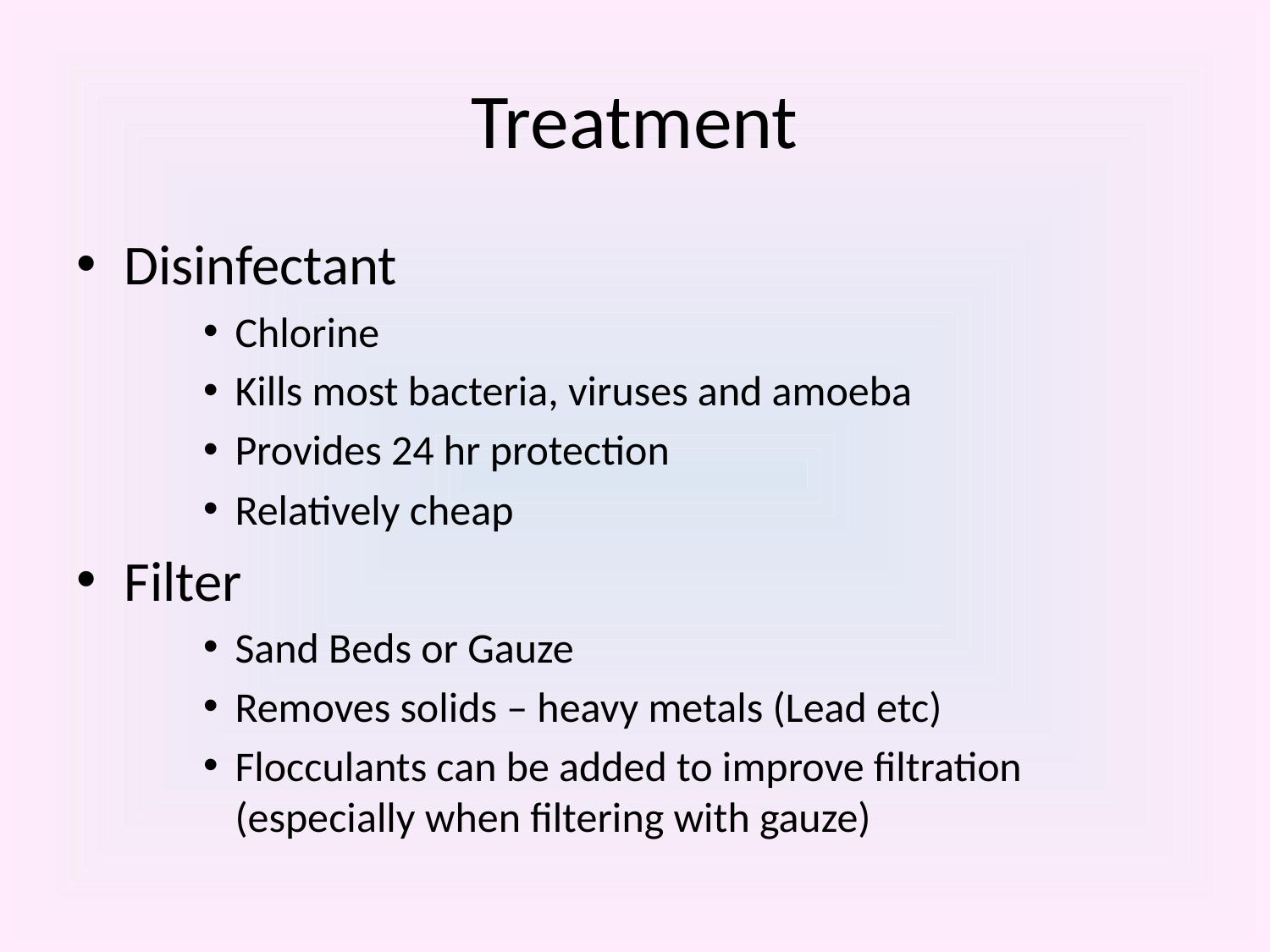

# Treatment
Disinfectant
Chlorine
Kills most bacteria, viruses and amoeba
Provides 24 hr protection
Relatively cheap
Filter
Sand Beds or Gauze
Removes solids – heavy metals (Lead etc)
Flocculants can be added to improve filtration (especially when filtering with gauze)